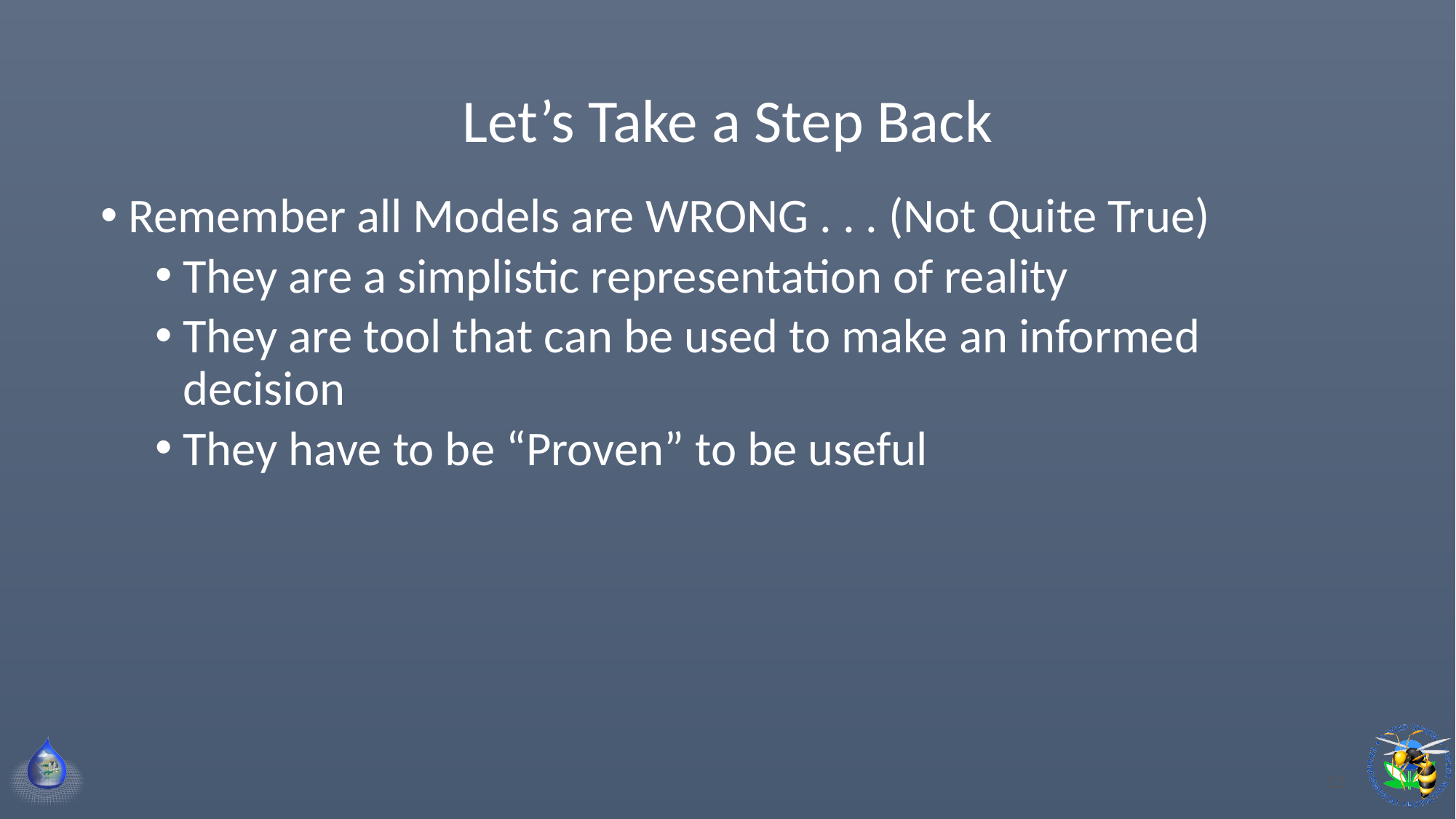

# Let’s Take a Step Back
Remember all Models are WRONG . . . (Not Quite True)
They are a simplistic representation of reality
They are tool that can be used to make an informed decision
They have to be “Proven” to be useful
12